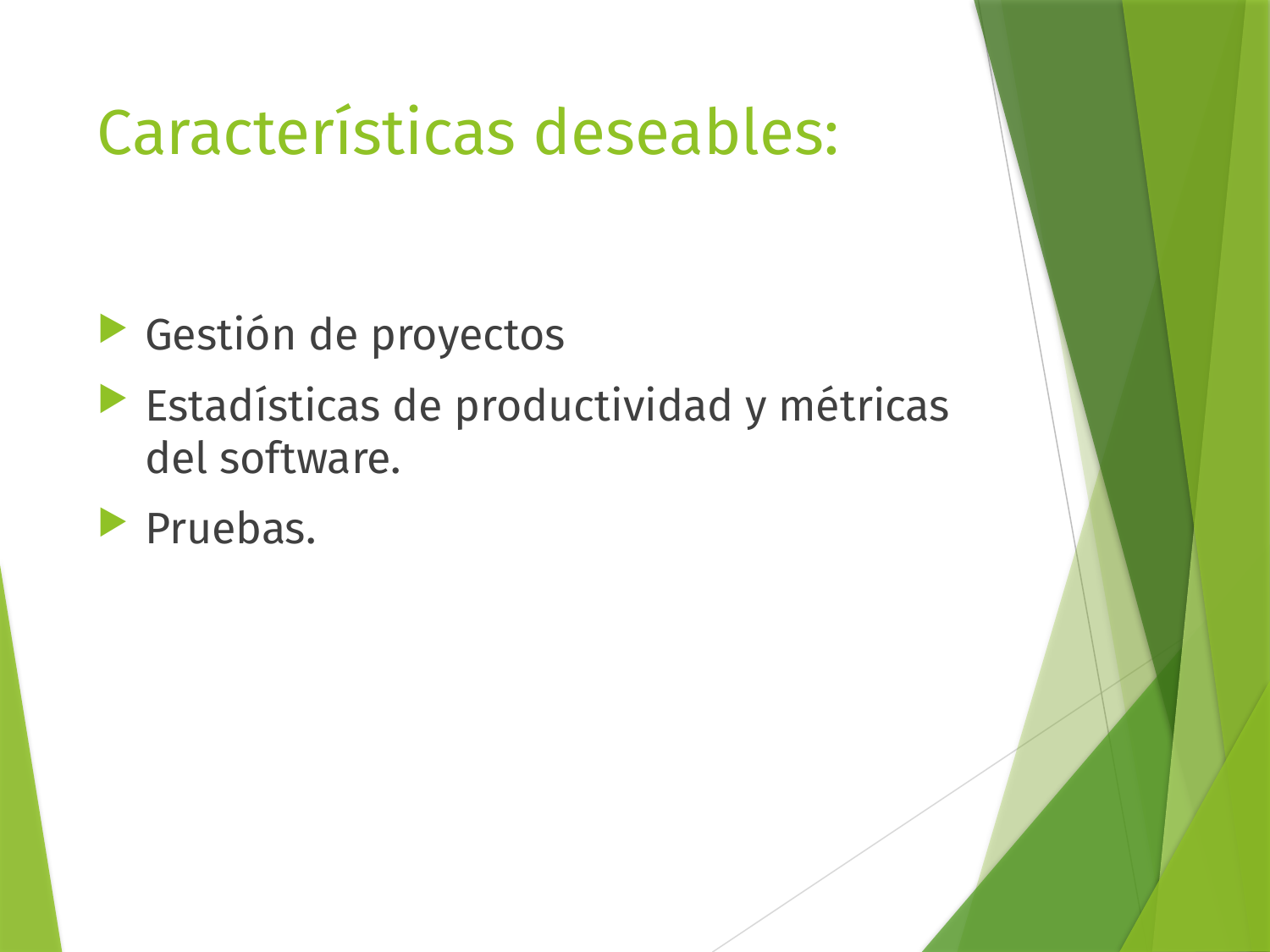

# Características deseables:
Gestión de proyectos
Estadísticas de productividad y métricas del software.
Pruebas.